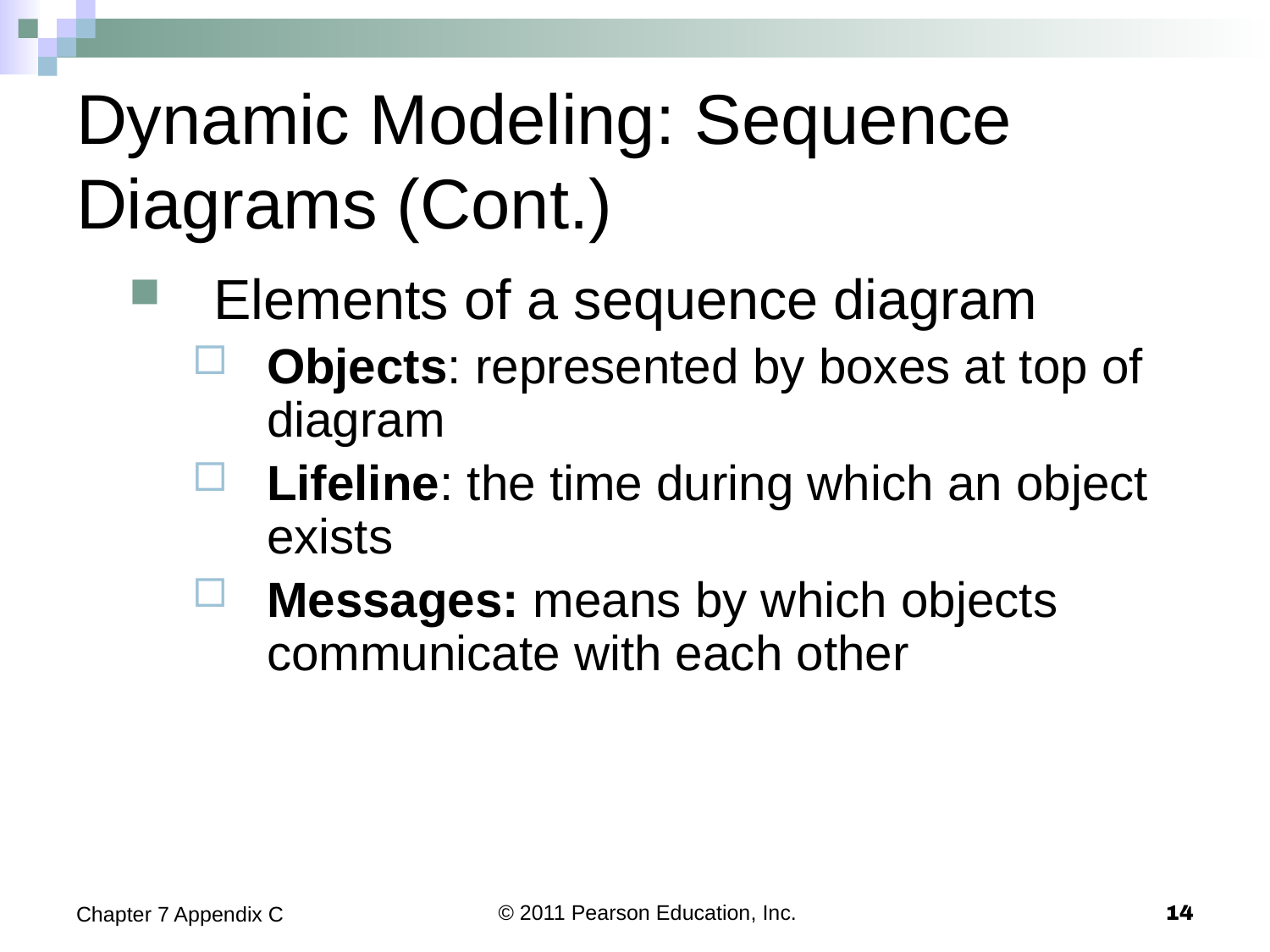

# Dynamic Modeling: Sequence Diagrams (Cont.)
Elements of a sequence diagram
Objects: represented by boxes at top of diagram
Lifeline: the time during which an object exists
Messages: means by which objects communicate with each other

Chapter 7 Appendix C
© 2011 Pearson Education, Inc.
14